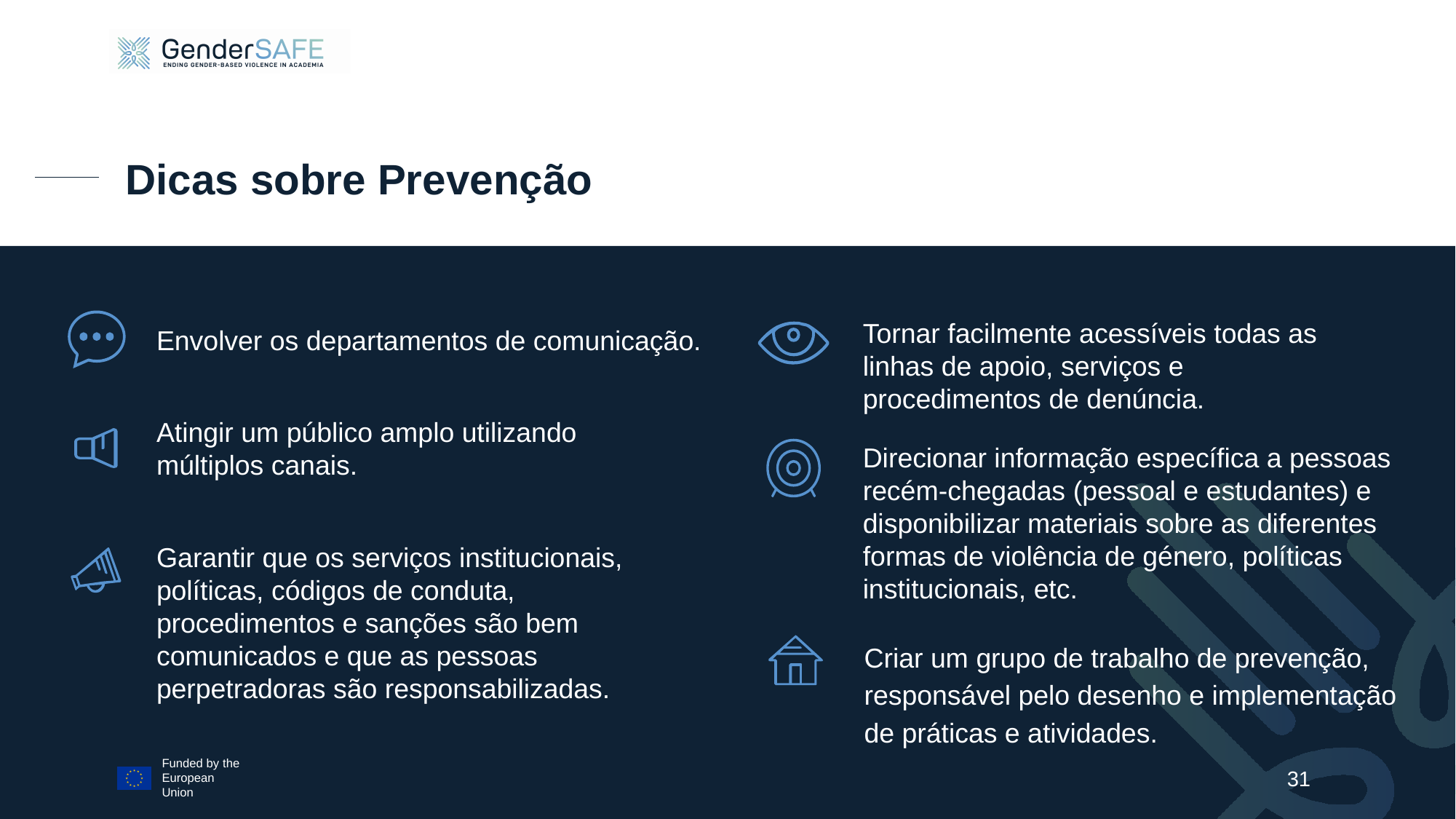

# Dicas sobre Prevenção

Tornar facilmente acessíveis todas as linhas de apoio, serviços e procedimentos de denúncia.
Envolver os departamentos de comunicação.

Atingir um público amplo utilizando múltiplos canais.

Direcionar informação específica a pessoas recém-chegadas (pessoal e estudantes) e disponibilizar materiais sobre as diferentes formas de violência de género, políticas institucionais, etc.

Garantir que os serviços institucionais, políticas, códigos de conduta, procedimentos e sanções são bem comunicados e que as pessoas perpetradoras são responsabilizadas.

Criar um grupo de trabalho de prevenção, responsável pelo desenho e implementação de práticas e atividades.